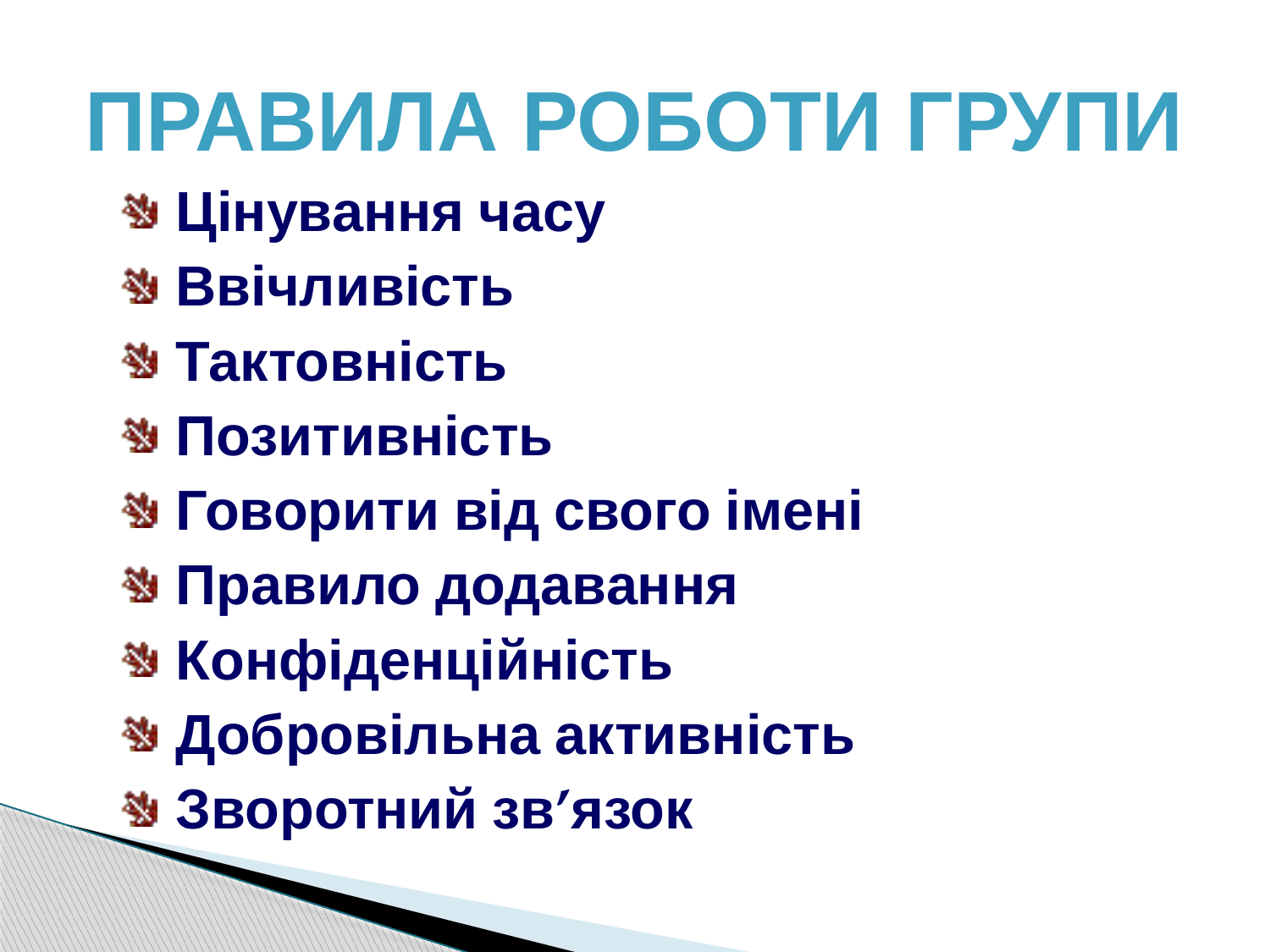

# Правила роботи групи
Цінування часу
Ввічливість
Тактовність
Позитивність
Говорити від свого імені
Правило додавання
Конфіденційність
Добровільна активність
Зворотний зв’язок